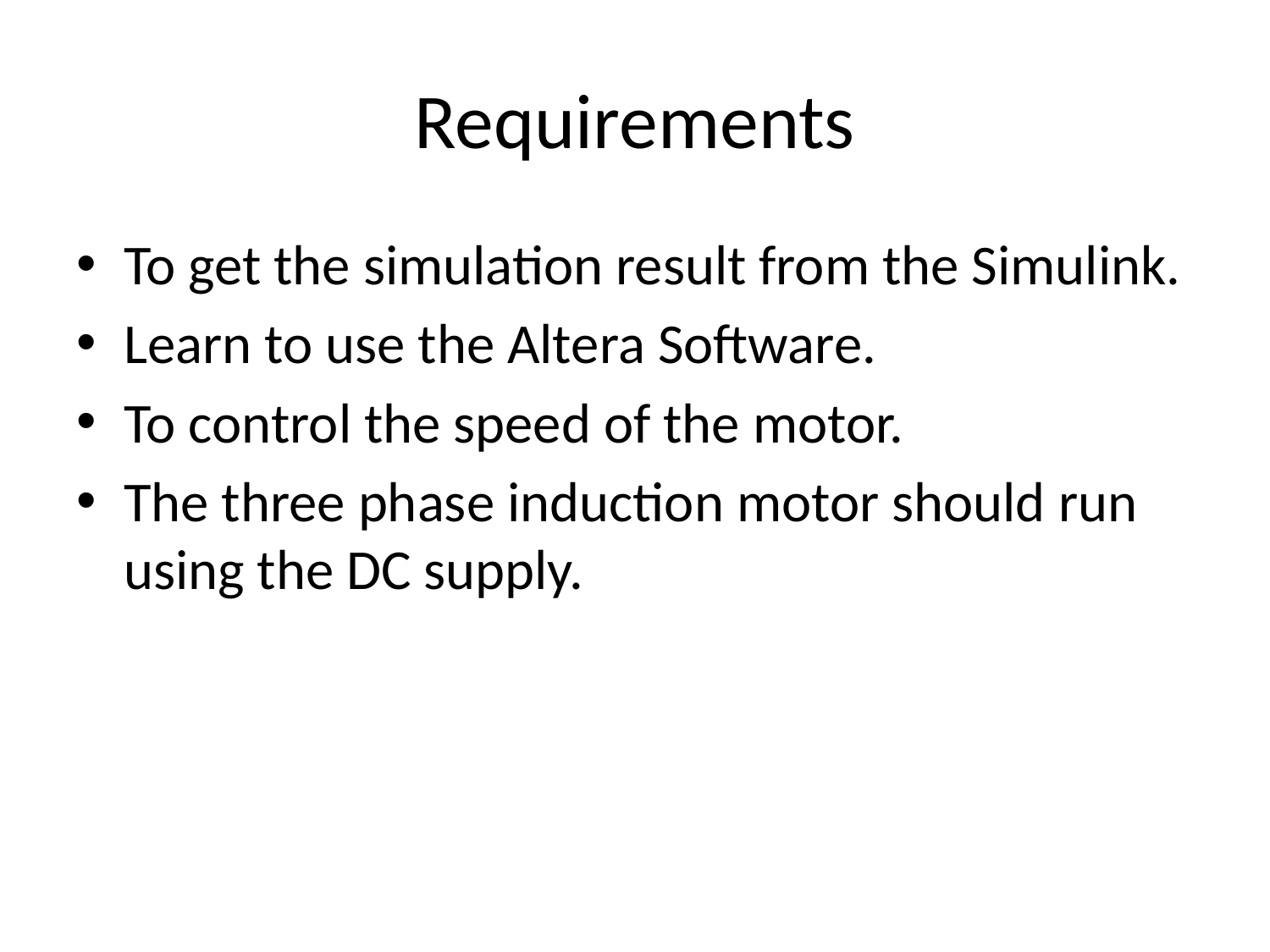

# Requirements
To get the simulation result from the Simulink.
Learn to use the Altera Software.
To control the speed of the motor.
The three phase induction motor should run using the DC supply.